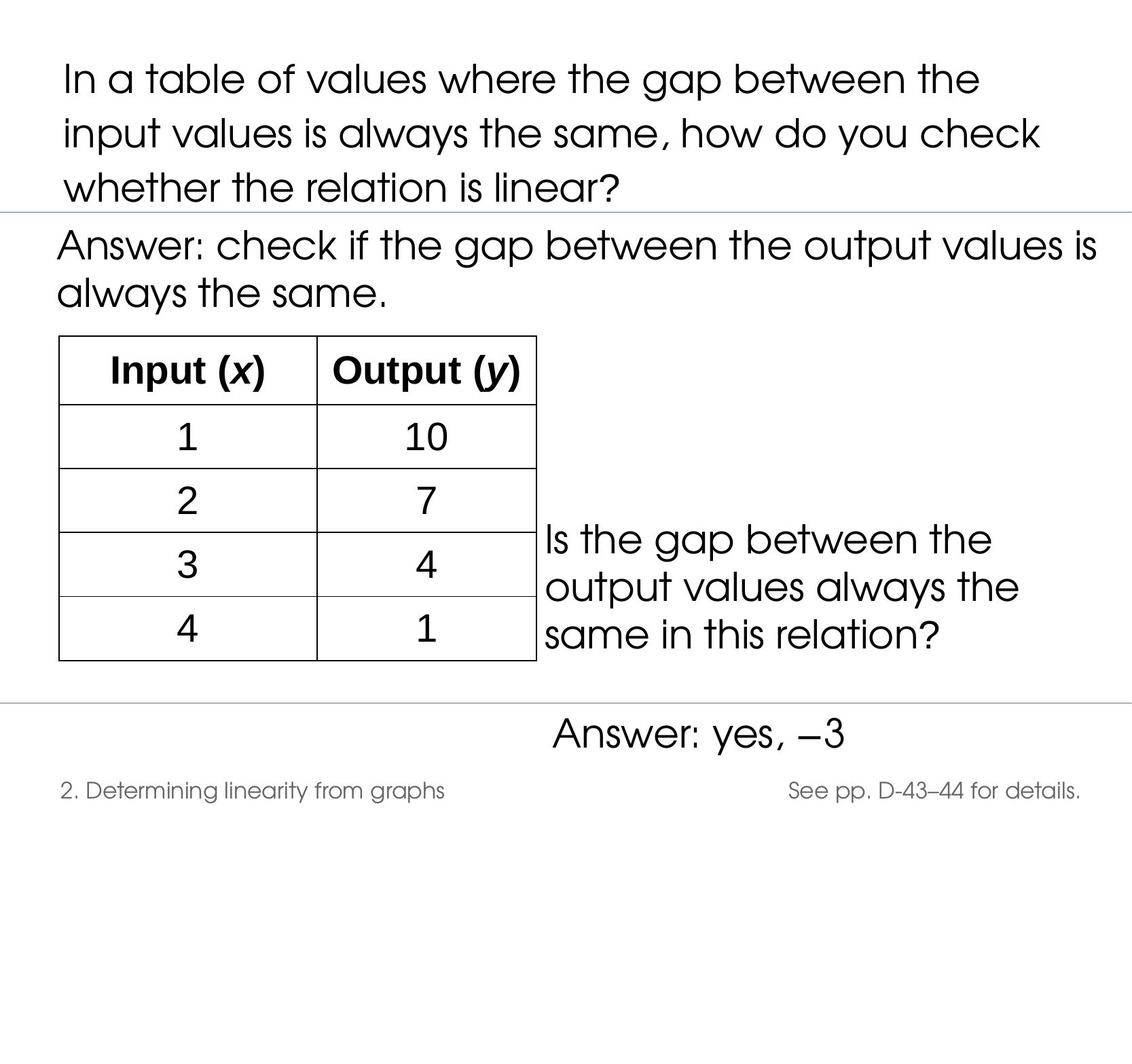

In a table of values where the gap between the input values is always the same, how do you check whether the relation is linear?
Answer: check if the gap between the output values is always the same.
| Input (x) | Output (y) |
| --- | --- |
| 1 | 10 |
| 2 | 7 |
| 3 | 4 |
| 4 | 1 |
Is the gap between the output values always the same in this relation?
Answer: yes, −3
2. Determining linearity from graphs
See pp. D-43–44 for details.